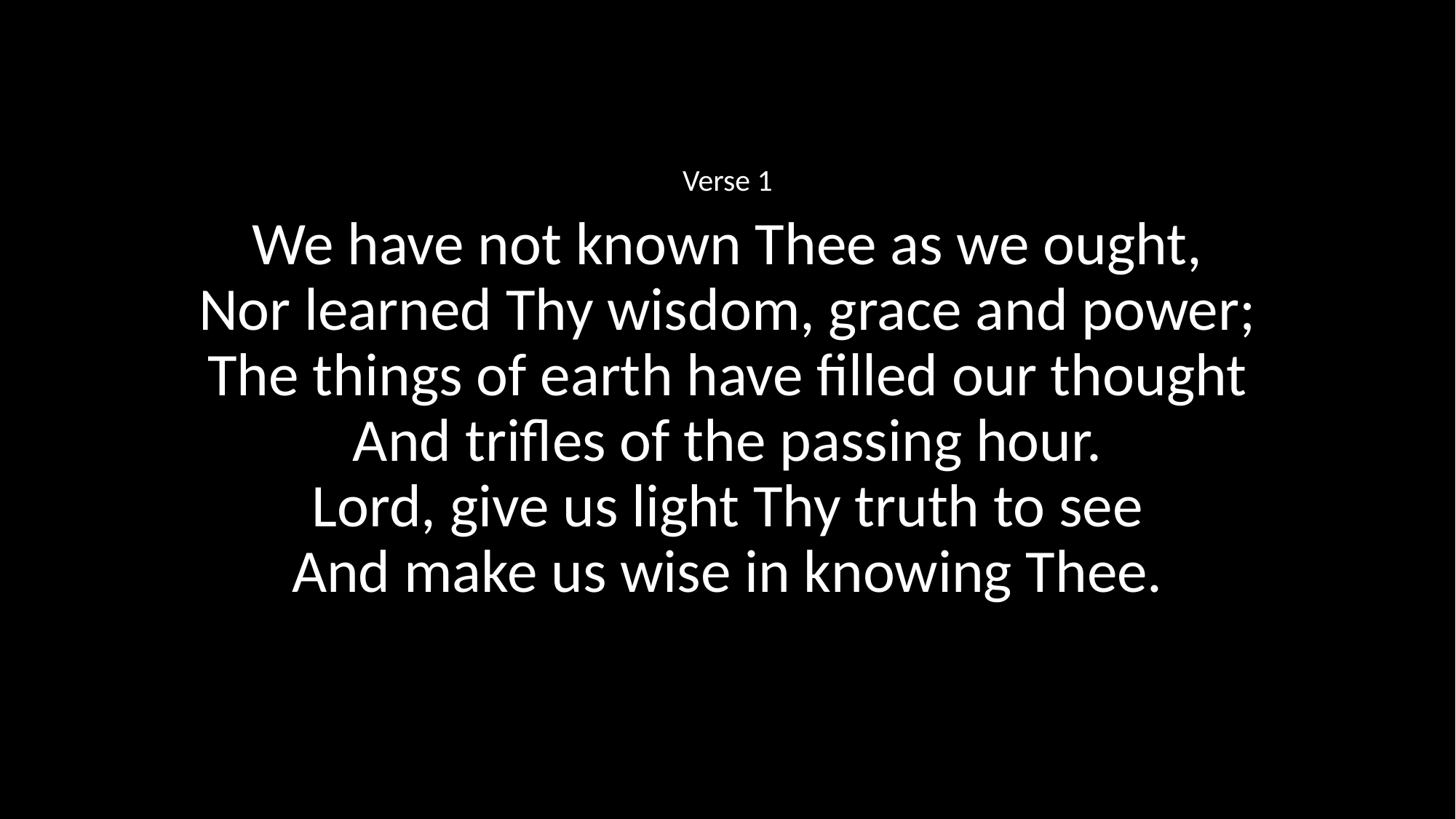

Verse 1
We have not known Thee as we ought,
Nor learned Thy wisdom, grace and power;
The things of earth have filled our thought
And trifles of the passing hour.
Lord, give us light Thy truth to see
And make us wise in knowing Thee.